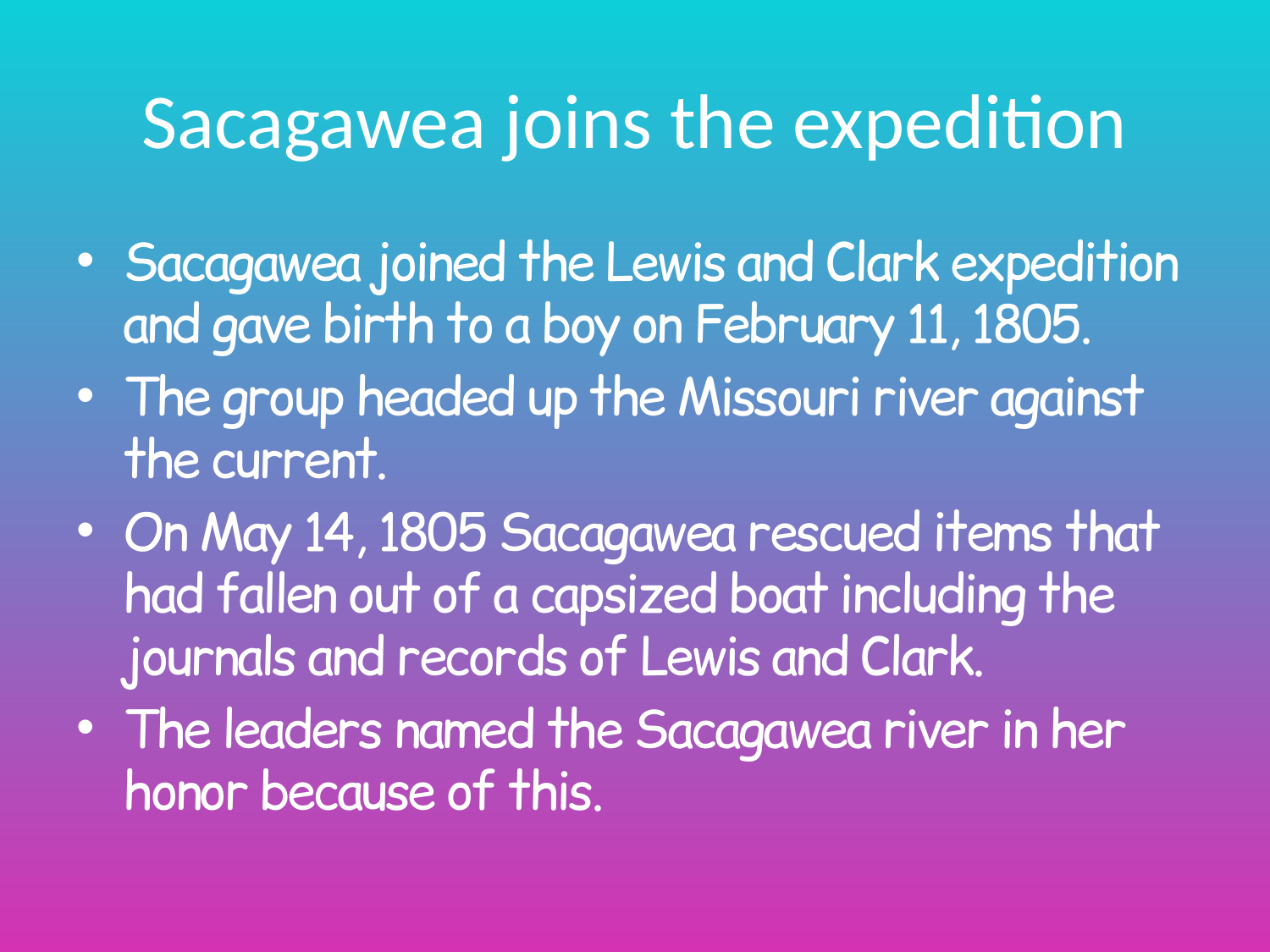

# Sacagawea joins the expedition
Sacagawea joined the Lewis and Clark expedition and gave birth to a boy on February 11, 1805.
The group headed up the Missouri river against the current.
On May 14, 1805 Sacagawea rescued items that had fallen out of a capsized boat including the journals and records of Lewis and Clark.
The leaders named the Sacagawea river in her honor because of this.